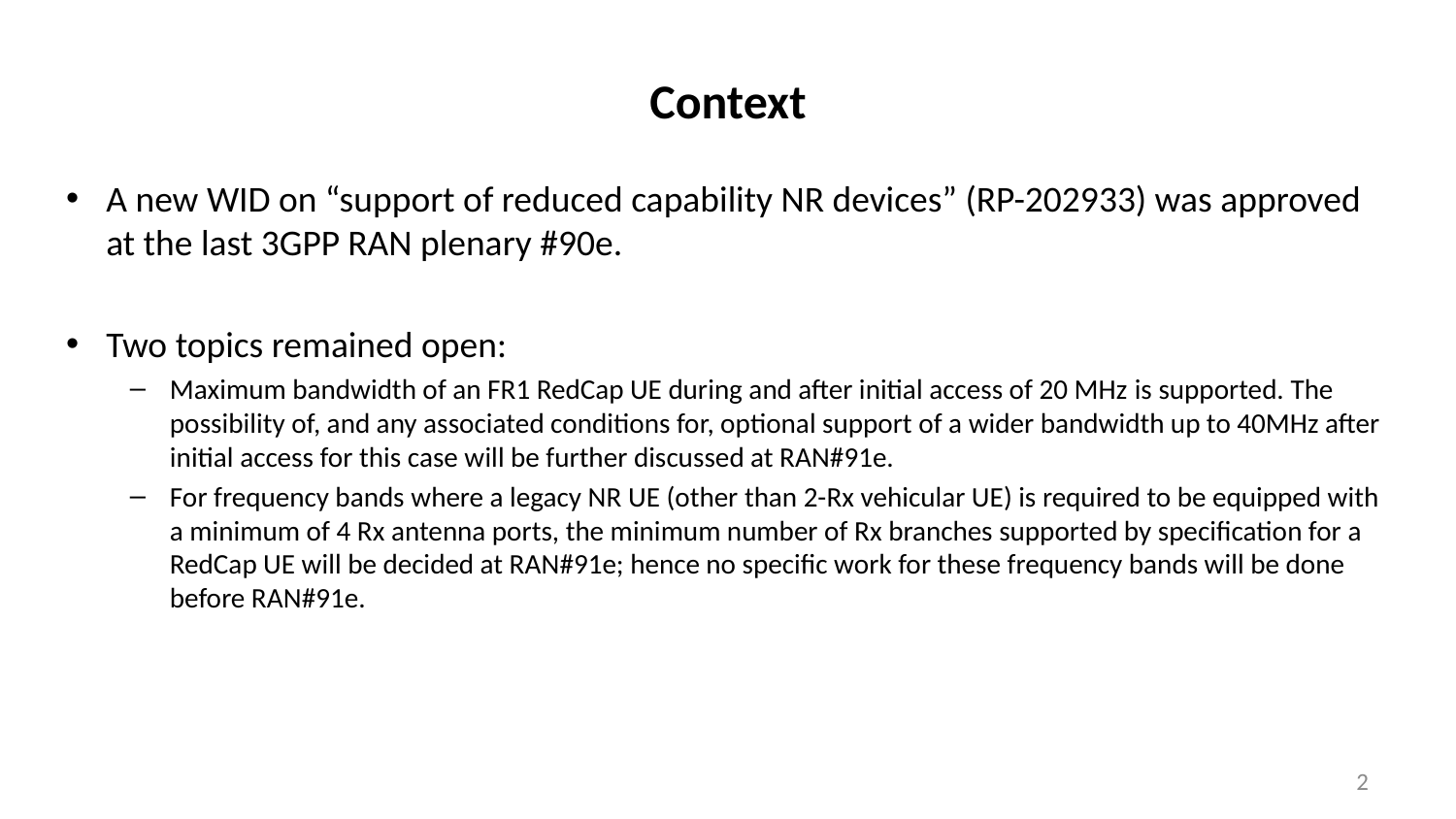

# Context
A new WID on “support of reduced capability NR devices” (RP-202933) was approved at the last 3GPP RAN plenary #90e.

Two topics remained open:
Maximum bandwidth of an FR1 RedCap UE during and after initial access of 20 MHz is supported. The possibility of, and any associated conditions for, optional support of a wider bandwidth up to 40MHz after initial access for this case will be further discussed at RAN#91e.
For frequency bands where a legacy NR UE (other than 2-Rx vehicular UE) is required to be equipped with a minimum of 4 Rx antenna ports, the minimum number of Rx branches supported by specification for a RedCap UE will be decided at RAN#91e; hence no specific work for these frequency bands will be done before RAN#91e.
2